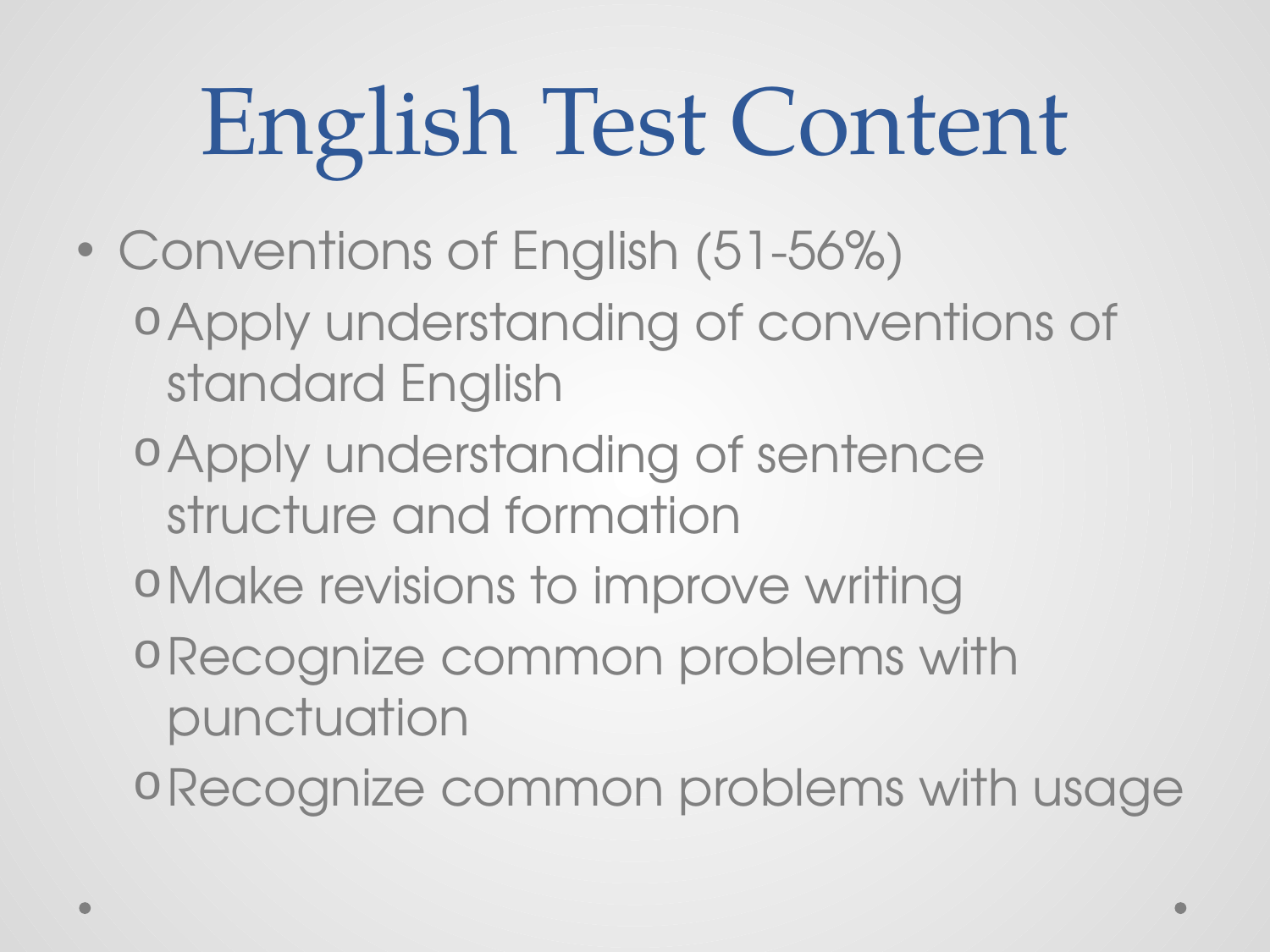

# English Test Content
Conventions of English (51-56%)
Apply understanding of conventions of standard English
Apply understanding of sentence structure and formation
Make revisions to improve writing
Recognize common problems with punctuation
Recognize common problems with usage